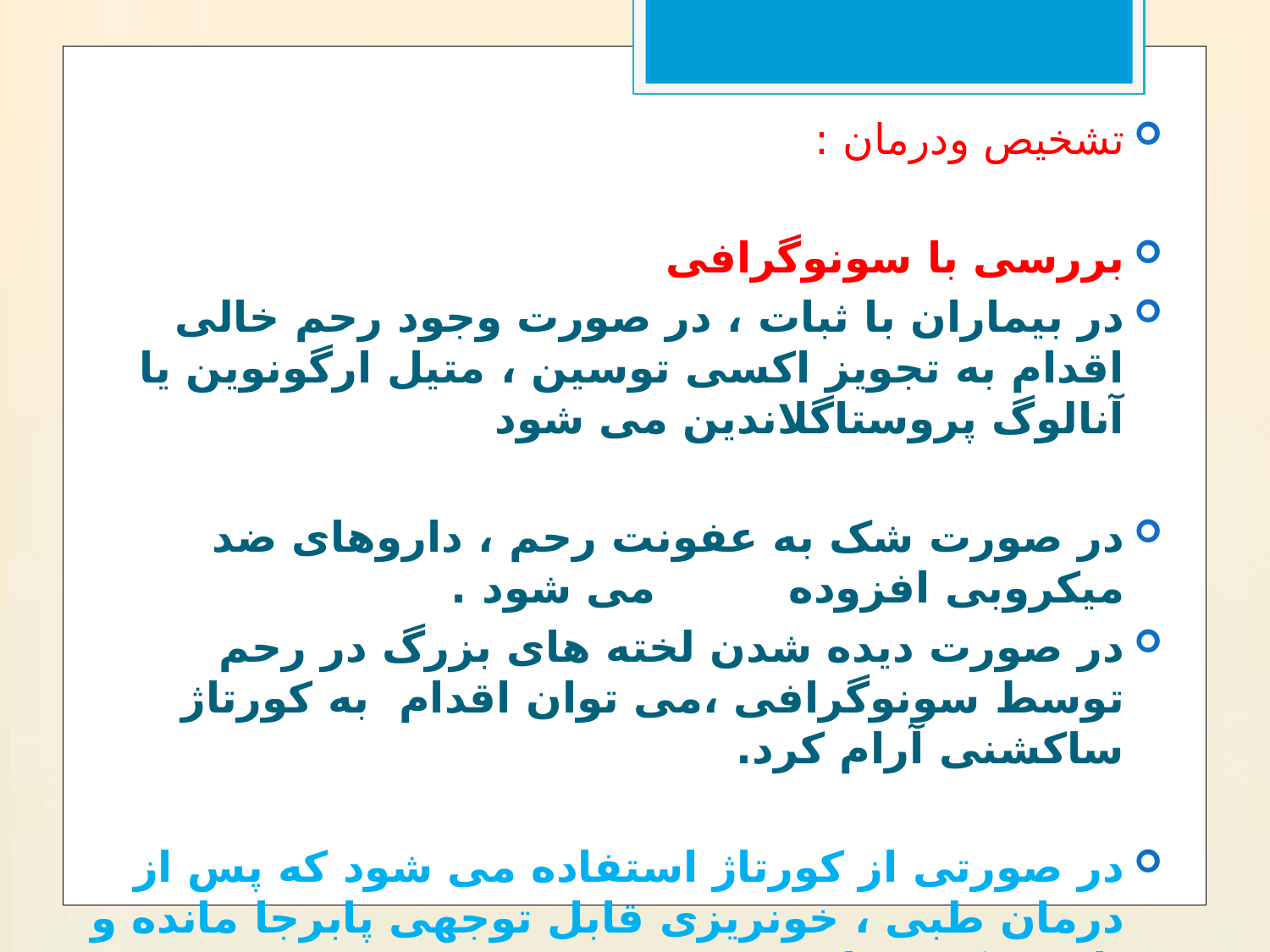

تشخیص ودرمان :

بررسی با سونوگرافی
در بیماران با ثبات ، در صورت وجود رحم خالی اقدام به تجویز اکسی توسین ، متیل ارگونوین یا آنالوگ پروستاگلاندین می شود

در صورت شک به عفونت رحم ، داروهای ضد میکروبی افزوده         می شود .
در صورت دیده شدن لخته های بزرگ در رحم توسط سونوگرافی ،می توان اقدام  به کورتاژ ساکشنی آرام کرد.

در صورتی از کورتاژ استفاده می شود که پس از درمان طبی ، خونریزی قابل توجهی پابرجا مانده و یا عود کرده باشد .